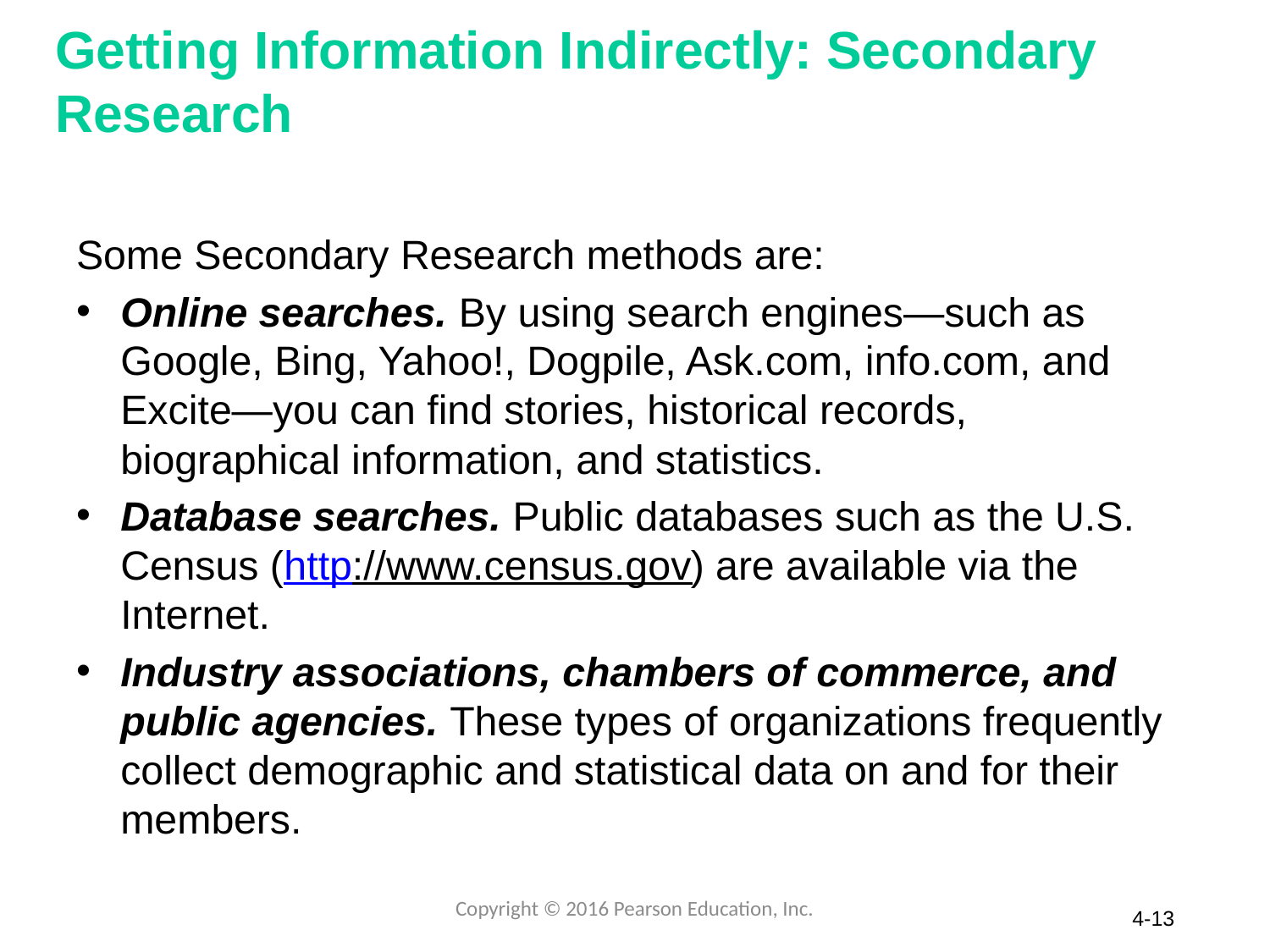

# Getting Information Indirectly: Secondary Research
Some Secondary Research methods are:
Online searches. By using search engines—such as Google, Bing, Yahoo!, Dogpile, Ask.com, info.com, and Excite—you can find stories, historical records, biographical information, and statistics.
Database searches. Public databases such as the U.S. Census (http://www.census.gov) are available via the Internet.
Industry associations, chambers of commerce, and public agencies. These types of organizations frequently collect demographic and statistical data on and for their members.
Copyright © 2016 Pearson Education, Inc.